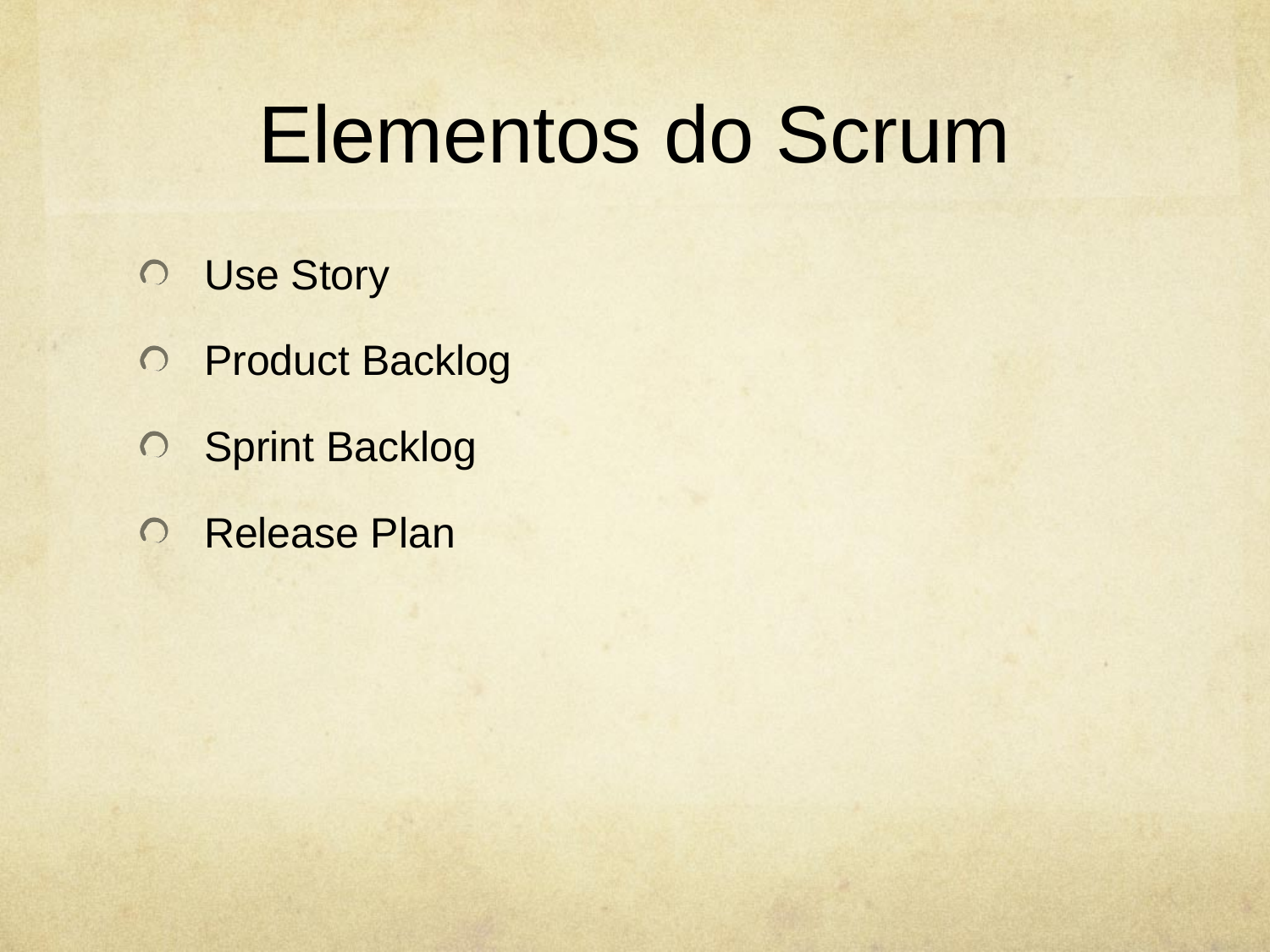

# Elementos do Scrum
Use Story
Product Backlog
Sprint Backlog
Release Plan